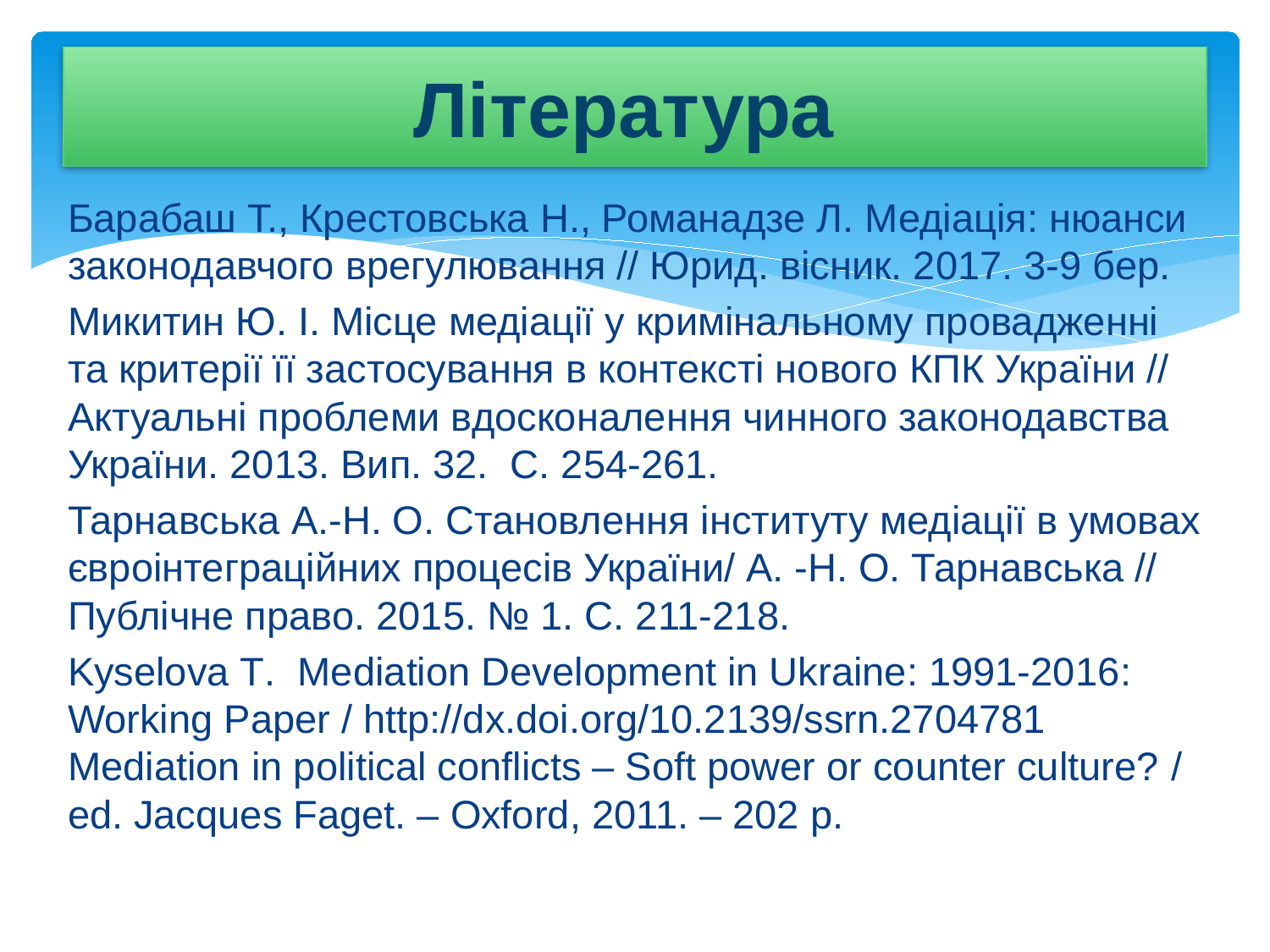

# Література
Барабаш Т., Крестовська Н., Романадзе Л. Медіація: нюанси законодавчого врегулювання // Юрид. вісник. 2017. 3-9 бер.
Микитин Ю. І. Місце медіації у кримінальному провадженні та критерії її застосування в контексті нового КПК України // Актуальні проблеми вдосконалення чинного законодавства України. 2013. Вип. 32.  С. 254-261.
Тарнавська А.-Н. О. Становлення інституту медіації в умовах євроінтеграційних процесів України/ А. -Н. О. Тарнавська // Публічне право. 2015. № 1. С. 211-218.
Kyselova T.  Mediation Development in Ukraine: 1991-2016:
Working Paper / http://dx.doi.org/10.2139/ssrn.2704781
Mediation in political conflicts – Soft power or counter culture? / ed. Jacques Faget. – Oxford, 2011. – 202 p.